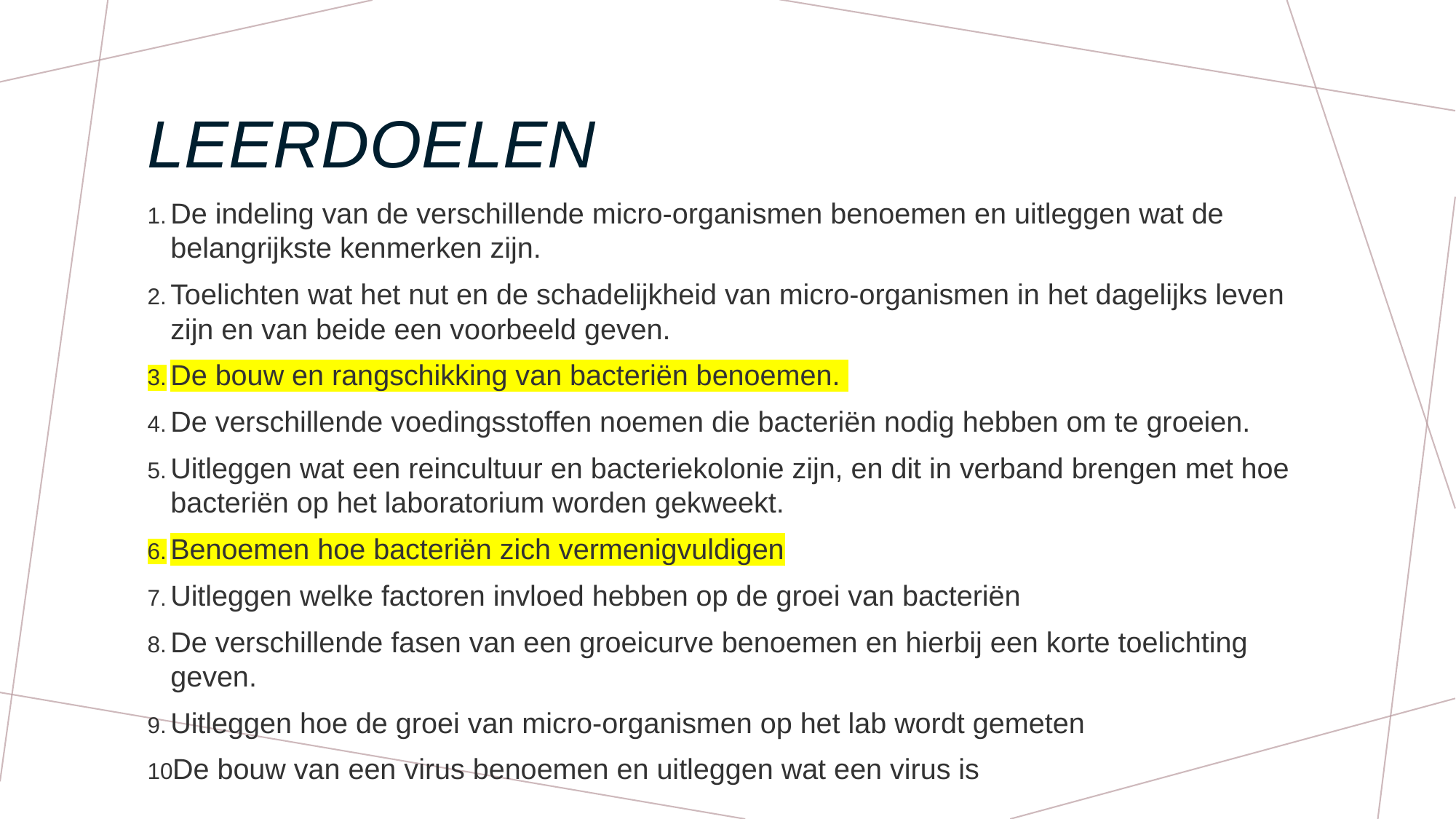

# Leerdoelen
De indeling van de verschillende micro-organismen benoemen en uitleggen wat de belangrijkste kenmerken zijn.
Toelichten wat het nut en de schadelijkheid van micro-organismen in het dagelijks leven zijn en van beide een voorbeeld geven.
De bouw en rangschikking van bacteriën benoemen.
De verschillende voedingsstoffen noemen die bacteriën nodig hebben om te groeien.
Uitleggen wat een reincultuur en bacteriekolonie zijn, en dit in verband brengen met hoe bacteriën op het laboratorium worden gekweekt.
Benoemen hoe bacteriën zich vermenigvuldigen
Uitleggen welke factoren invloed hebben op de groei van bacteriën
De verschillende fasen van een groeicurve benoemen en hierbij een korte toelichting geven.
Uitleggen hoe de groei van micro-organismen op het lab wordt gemeten
De bouw van een virus benoemen en uitleggen wat een virus is